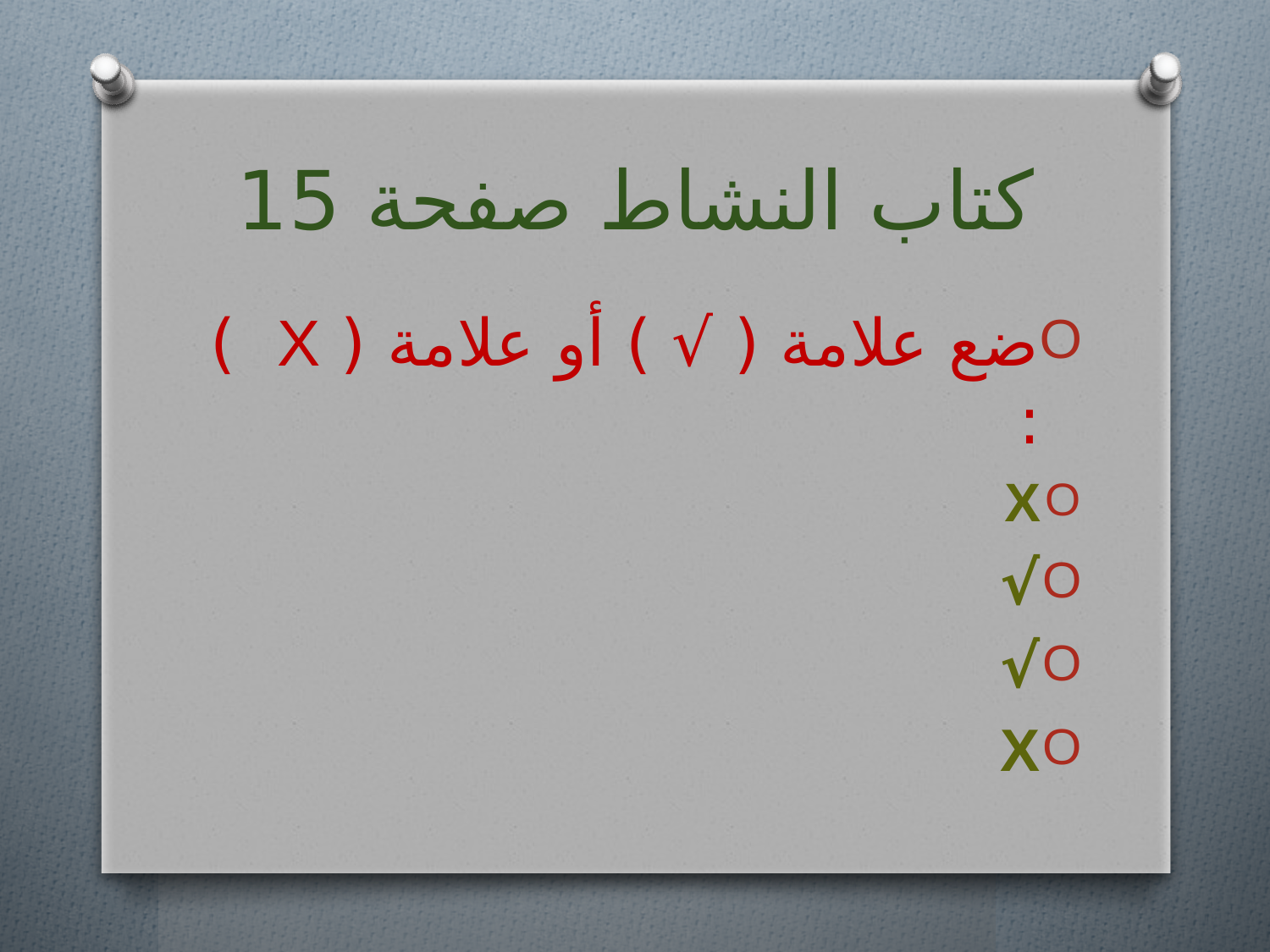

# كتاب النشاط صفحة 15
ضع علامة ( √ ) أو علامة ( X  ) :
X
√
√
X